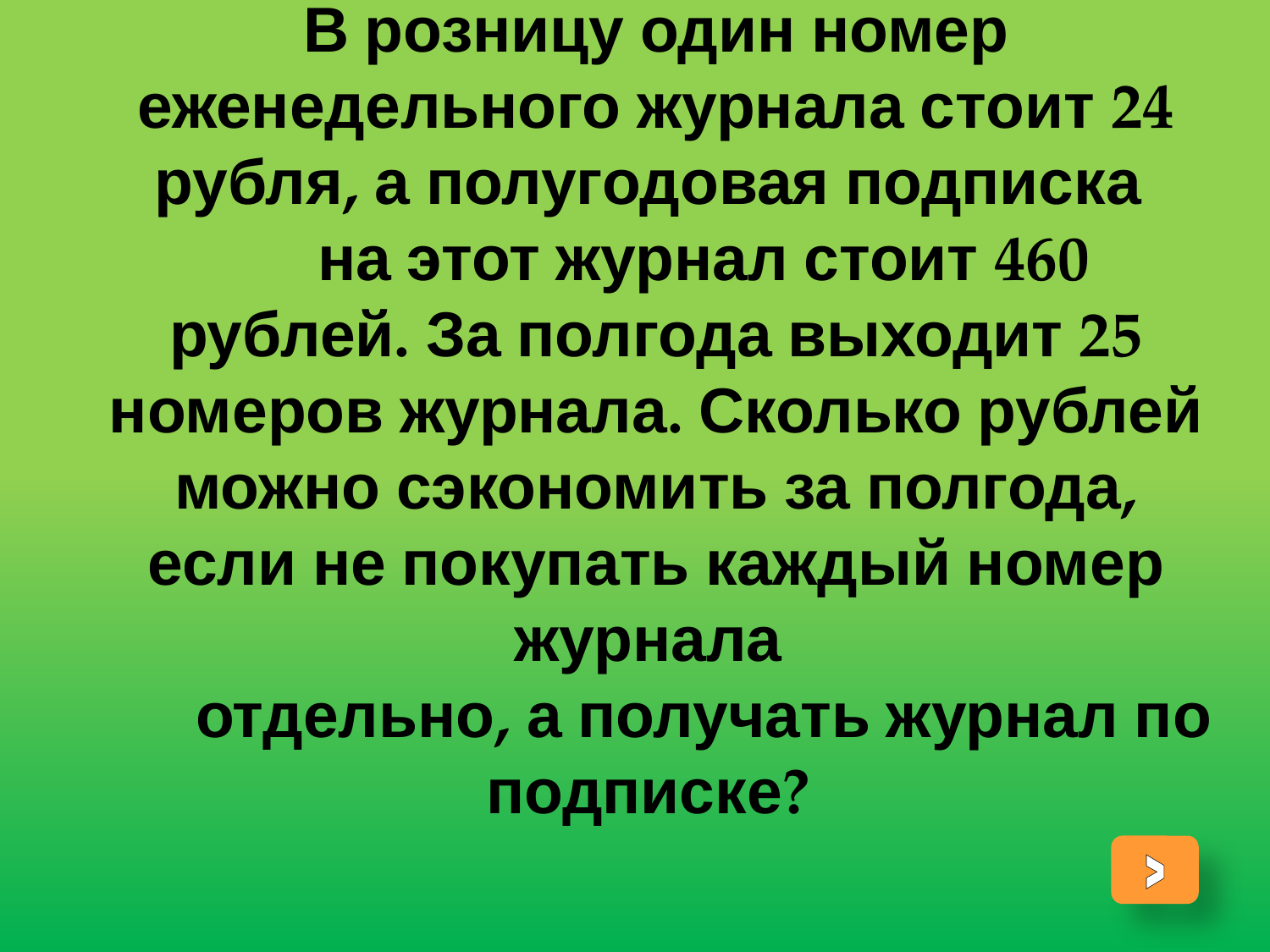

# В розницу один номер еженедельного журнала стоит 24 рубля, а полугодовая подписка на этот журнал стоит 460 рублей. За полгода выходит 25 номеров журнала. Сколько рублей можно сэкономить за полгода, если не покупать каждый номер журнала отдельно, а получать журнал по подписке?
>